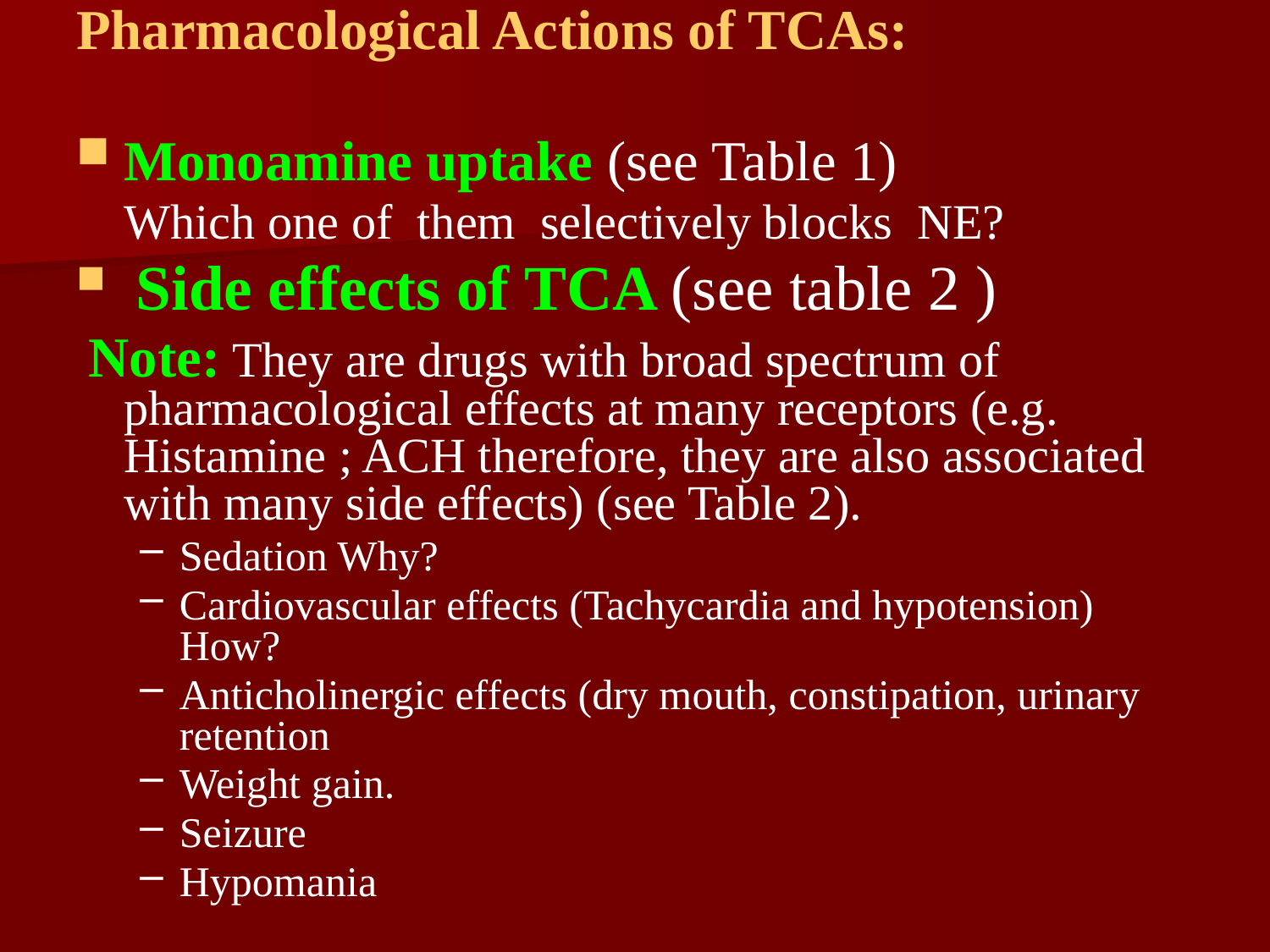

Pharmacological Actions of TCAs:

Monoamine uptake (see Table 1)
	Which one of  them  selectively blocks  NE?
 Side effects of TCA (see table 2 )
 Note: They are drugs with broad spectrum of  pharmacological effects at many receptors (e.g. Histamine ; ACH therefore, they are also associated  with many side effects) (see Table 2).
Sedation Why?
Cardiovascular effects (Tachycardia and hypotension) How?
Anticholinergic effects (dry mouth, constipation, urinary retention
Weight gain.
Seizure
Hypomania

#